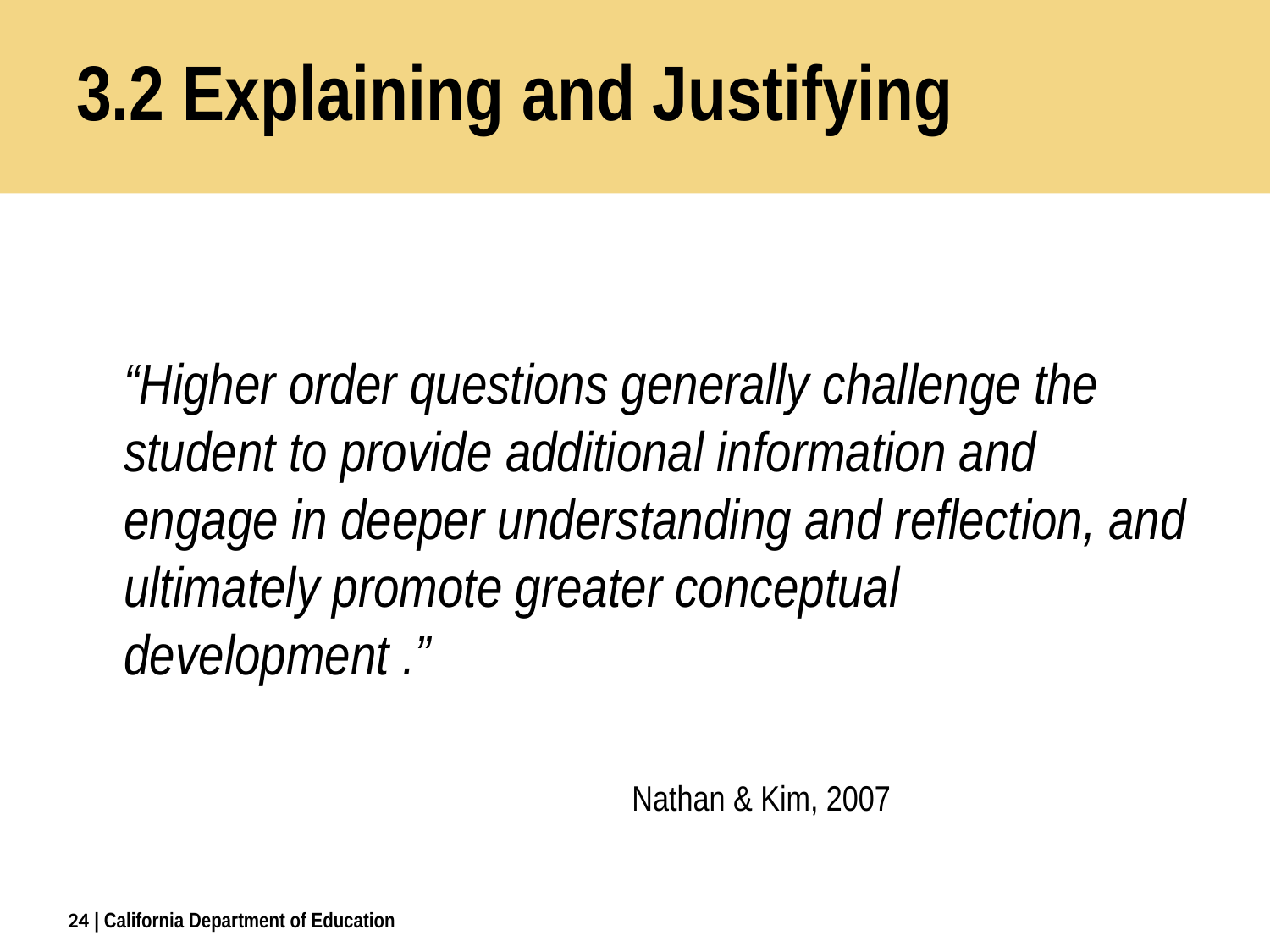

# 3.2 Explaining and Justifying

	“Higher order questions generally challenge the student to provide additional information and engage in deeper understanding and reflection, and ultimately promote greater conceptual development .”

													Nathan & Kim, 2007
24
| California Department of Education